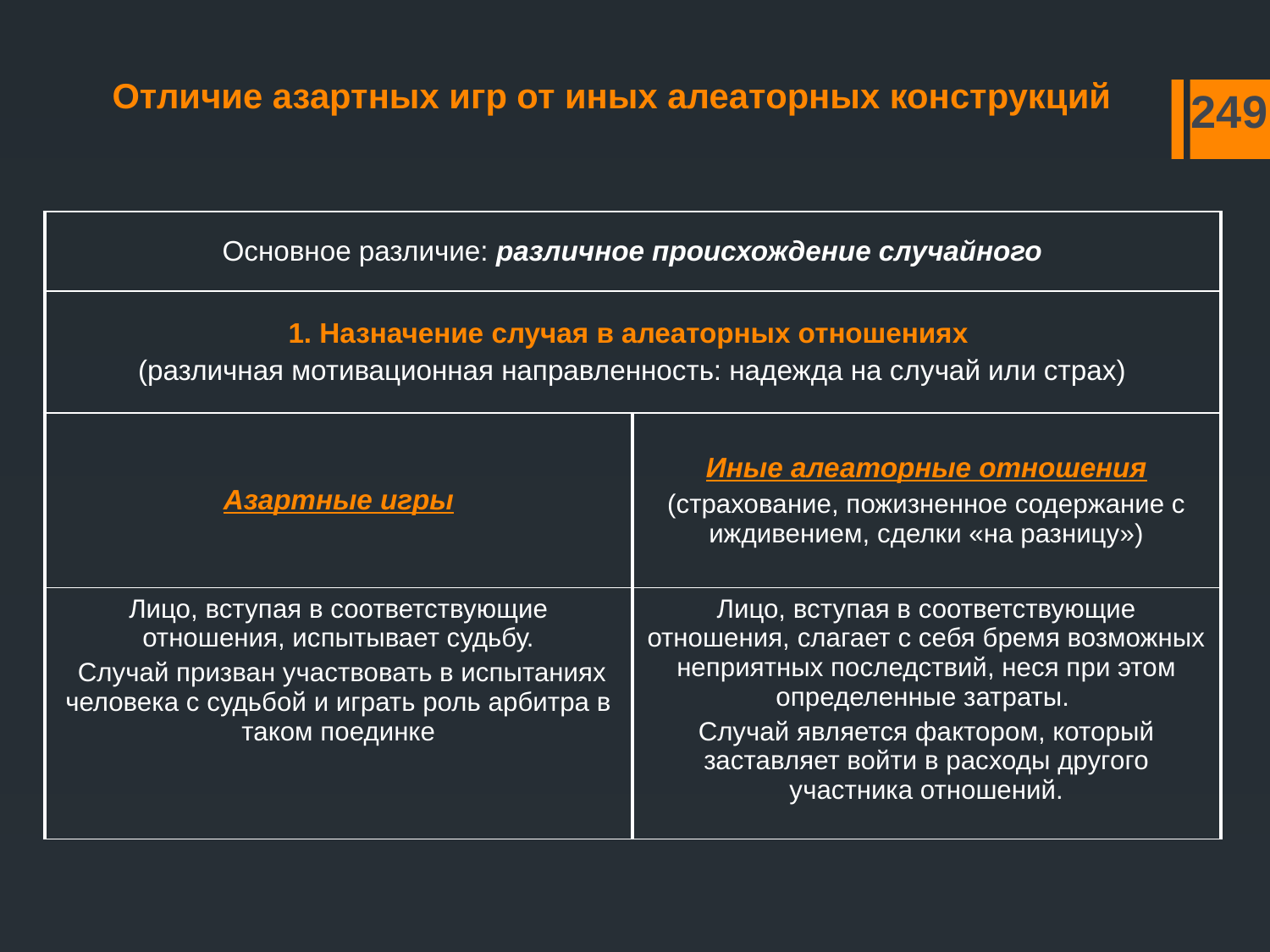

Отличие азартных игр от иных алеаторных конструкций
249
| Основное различие: различное происхождение случайного |  |
| --- | --- |
| 1. Назначение случая в алеаторных отношениях (различная мотивационная направленность: надежда на случай или страх) |  |
| Азартные игры | Иные алеаторные отношения (страхование, пожизненное содержание с иждивением, сделки «на разницу») |
| Лицо, вступая в соответствующие отношения, испытывает судьбу. Случай призван участвовать в испытаниях человека с судьбой и играть роль арбитра в таком поединке | Лицо, вступая в соответствующие отношения, слагает с себя бремя возможных неприятных последствий, неся при этом определенные затраты. Случай является фактором, который заставляет войти в расходы другого участника отношений. |